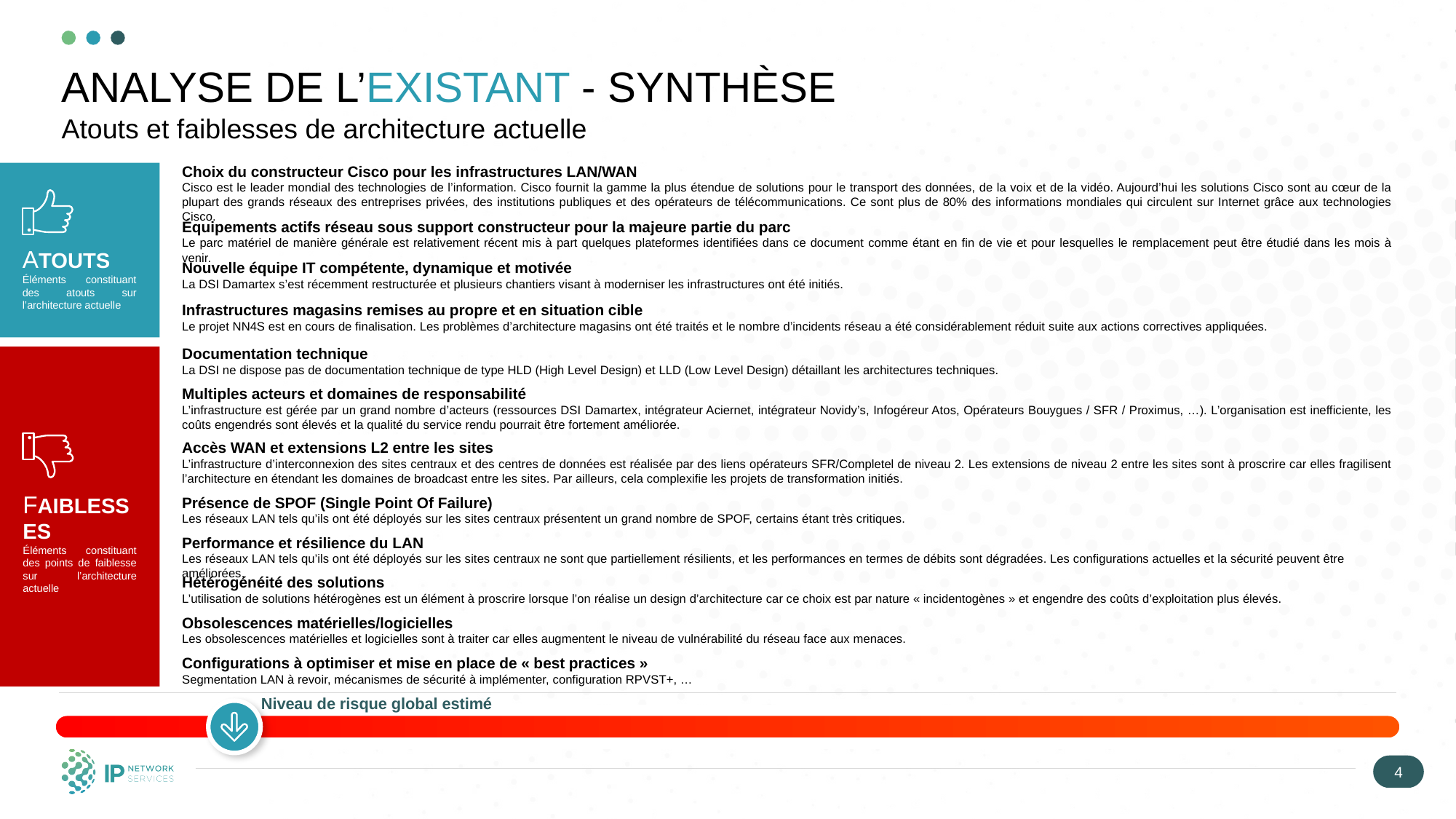

# ANALYSE DE L’EXISTANT - SYNTHÈSE
Atouts et faiblesses de architecture actuelle
Choix du constructeur Cisco pour les infrastructures LAN/WAN
Cisco est le leader mondial des technologies de l’information. Cisco fournit la gamme la plus étendue de solutions pour le transport des données, de la voix et de la vidéo. Aujourd’hui les solutions Cisco sont au cœur de la plupart des grands réseaux des entreprises privées, des institutions publiques et des opérateurs de télécommunications. Ce sont plus de 80% des informations mondiales qui circulent sur Internet grâce aux technologies Cisco.

ATOUTS
Éléments constituant des atouts sur l’architecture actuelle
Équipements actifs réseau sous support constructeur pour la majeure partie du parc
Le parc matériel de manière générale est relativement récent mis à part quelques plateformes identifiées dans ce document comme étant en fin de vie et pour lesquelles le remplacement peut être étudié dans les mois à venir.
Nouvelle équipe IT compétente, dynamique et motivée
La DSI Damartex s’est récemment restructurée et plusieurs chantiers visant à moderniser les infrastructures ont été initiés.
Infrastructures magasins remises au propre et en situation cible
Le projet NN4S est en cours de finalisation. Les problèmes d’architecture magasins ont été traités et le nombre d’incidents réseau a été considérablement réduit suite aux actions correctives appliquées.
Documentation technique
La DSI ne dispose pas de documentation technique de type HLD (High Level Design) et LLD (Low Level Design) détaillant les architectures techniques.

Multiples acteurs et domaines de responsabilité
L’infrastructure est gérée par un grand nombre d’acteurs (ressources DSI Damartex, intégrateur Aciernet, intégrateur Novidy’s, Infogéreur Atos, Opérateurs Bouygues / SFR / Proximus, …). L’organisation est inefficiente, les coûts engendrés sont élevés et la qualité du service rendu pourrait être fortement améliorée.

FAIBLESSES
Éléments constituant des points de faiblesse sur l’architecture actuelle
Accès WAN et extensions L2 entre les sites
L’infrastructure d’interconnexion des sites centraux et des centres de données est réalisée par des liens opérateurs SFR/Completel de niveau 2. Les extensions de niveau 2 entre les sites sont à proscrire car elles fragilisent l’architecture en étendant les domaines de broadcast entre les sites. Par ailleurs, cela complexifie les projets de transformation initiés.
Présence de SPOF (Single Point Of Failure)
Les réseaux LAN tels qu’ils ont été déployés sur les sites centraux présentent un grand nombre de SPOF, certains étant très critiques.
Performance et résilience du LAN
Les réseaux LAN tels qu’ils ont été déployés sur les sites centraux ne sont que partiellement résilients, et les performances en termes de débits sont dégradées. Les configurations actuelles et la sécurité peuvent être améliorées.
Hétérogénéité des solutions
L’utilisation de solutions hétérogènes est un élément à proscrire lorsque l’on réalise un design d’architecture car ce choix est par nature « incidentogènes » et engendre des coûts d’exploitation plus élevés.
Obsolescences matérielles/logicielles
Les obsolescences matérielles et logicielles sont à traiter car elles augmentent le niveau de vulnérabilité du réseau face aux menaces.
Configurations à optimiser et mise en place de « best practices »
Segmentation LAN à revoir, mécanismes de sécurité à implémenter, configuration RPVST+, …
Niveau de risque global estimé

4